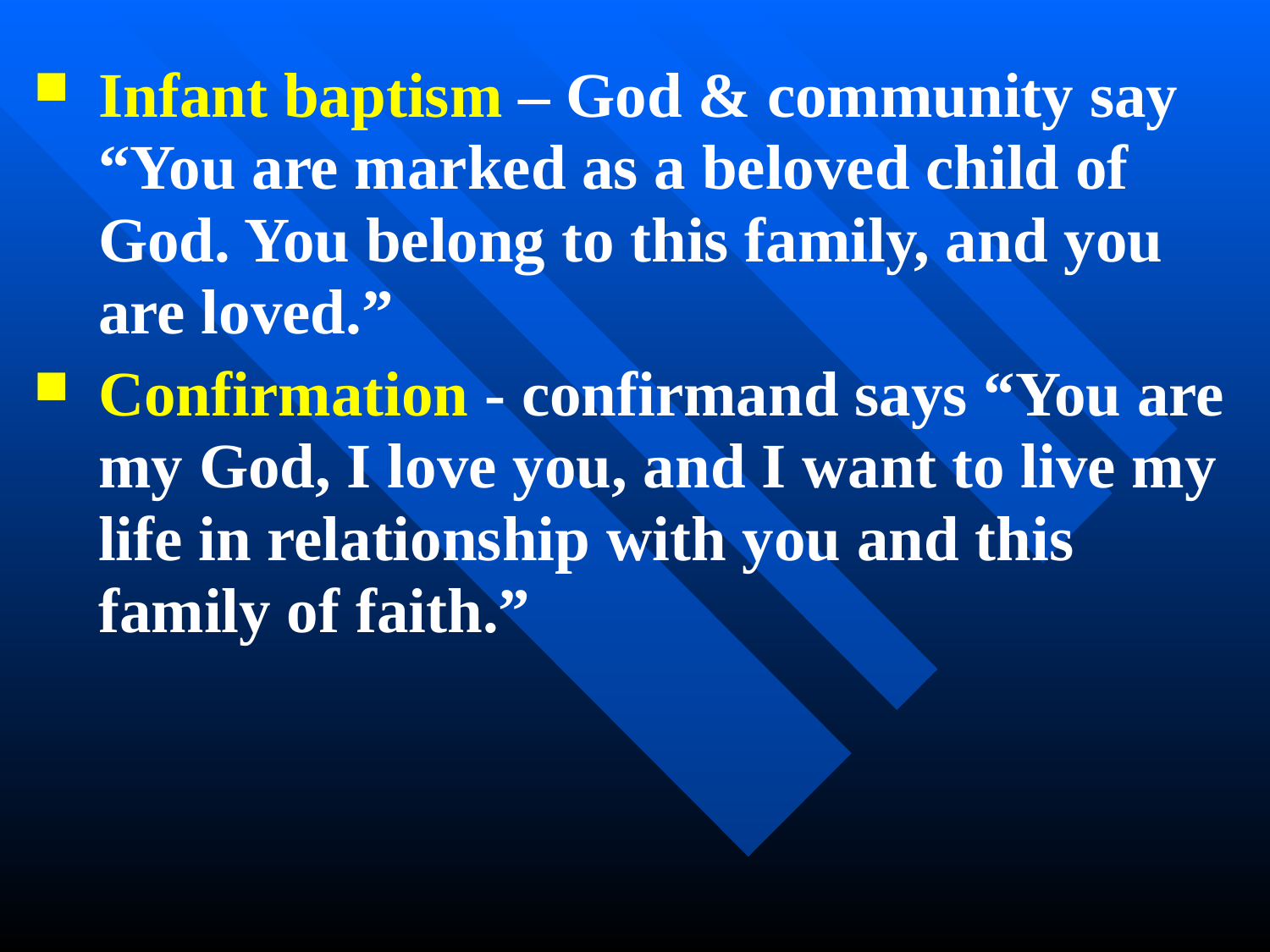

Infant baptism – God & community say “You are marked as a beloved child of God. You belong to this family, and you are loved.”
Confirmation - confirmand says “You are my God, I love you, and I want to live my life in relationship with you and this family of faith.”